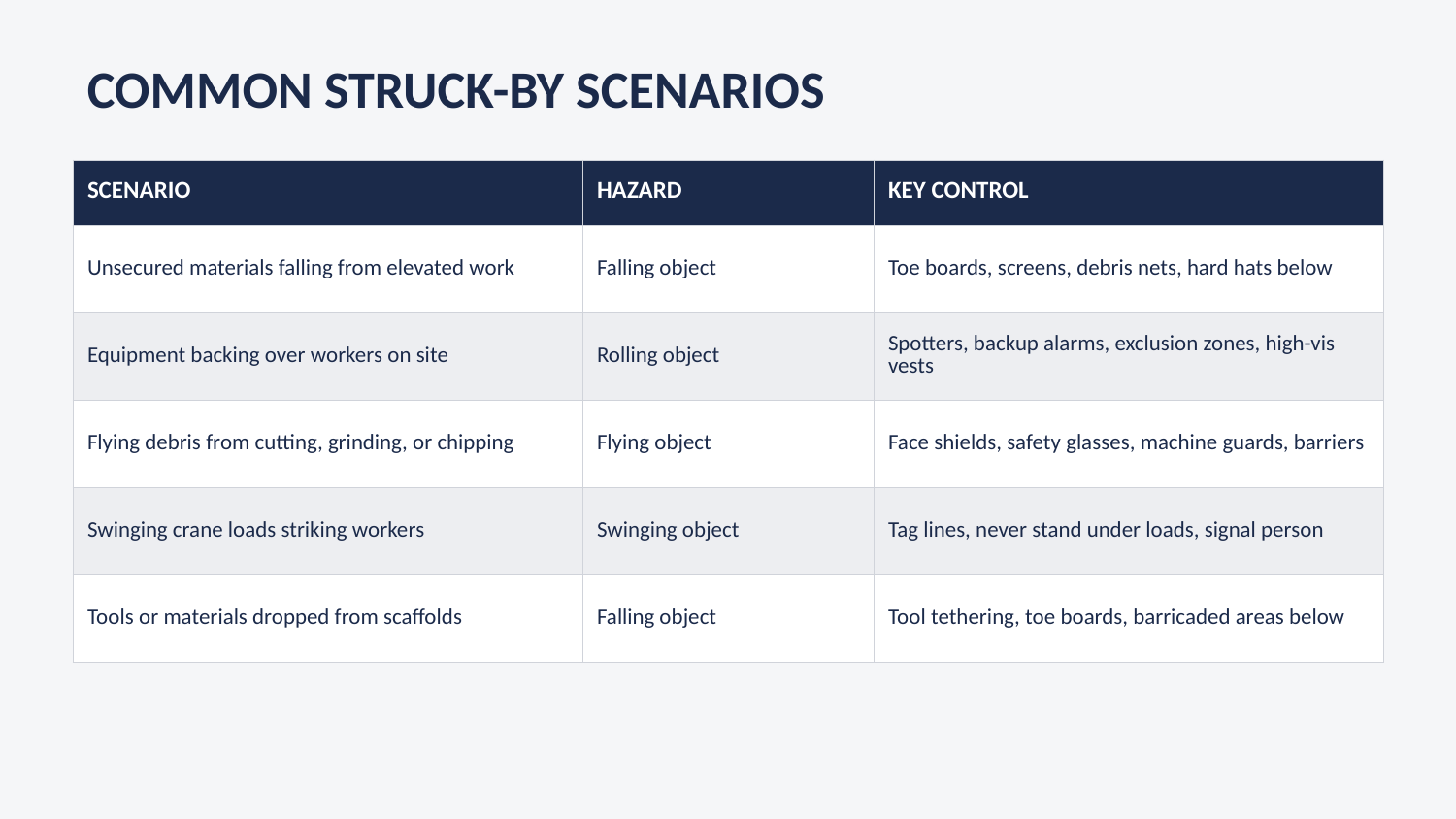

COMMON STRUCK-BY SCENARIOS
| SCENARIO | HAZARD | KEY CONTROL |
| --- | --- | --- |
| Unsecured materials falling from elevated work | Falling object | Toe boards, screens, debris nets, hard hats below |
| Equipment backing over workers on site | Rolling object | Spotters, backup alarms, exclusion zones, high-vis vests |
| Flying debris from cutting, grinding, or chipping | Flying object | Face shields, safety glasses, machine guards, barriers |
| Swinging crane loads striking workers | Swinging object | Tag lines, never stand under loads, signal person |
| Tools or materials dropped from scaffolds | Falling object | Tool tethering, toe boards, barricaded areas below |